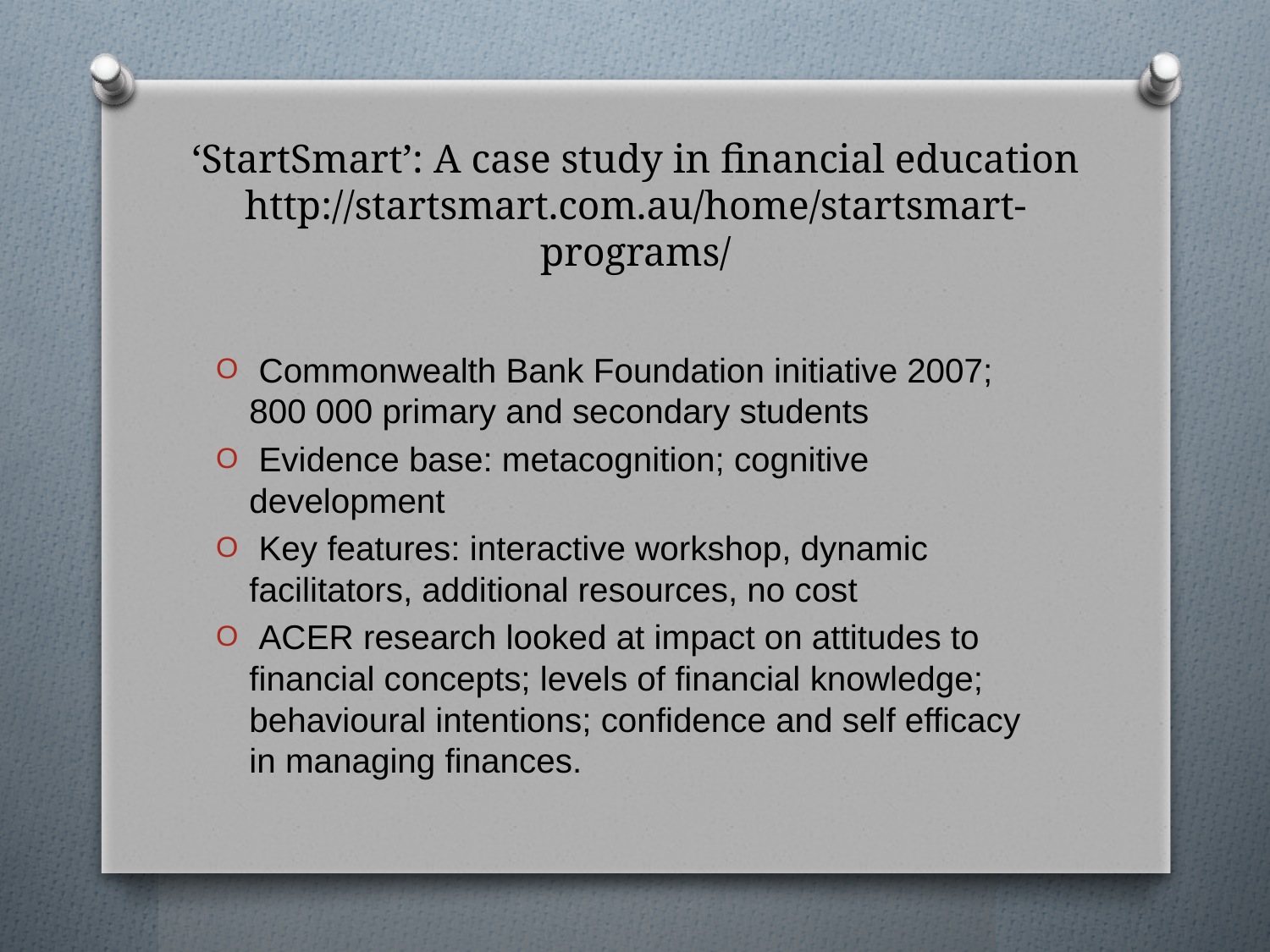

# ‘StartSmart’: A case study in financial education http://startsmart.com.au/home/startsmart-programs/

 Commonwealth Bank Foundation initiative 2007; 800 000 primary and secondary students
 Evidence base: metacognition; cognitive development
 Key features: interactive workshop, dynamic facilitators, additional resources, no cost
 ACER research looked at impact on attitudes to financial concepts; levels of financial knowledge; behavioural intentions; confidence and self efficacy in managing finances.